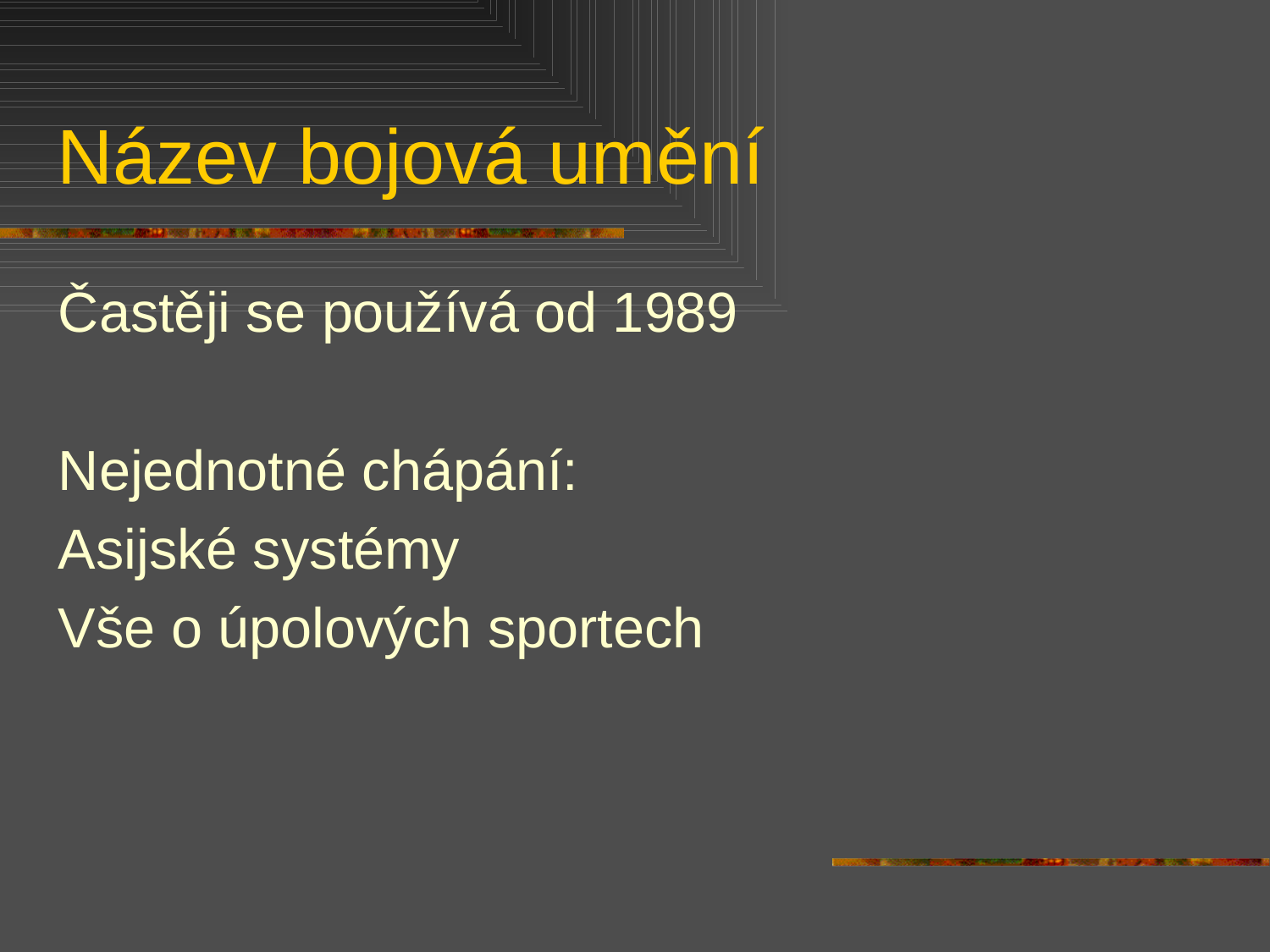

# Název bojová umění
Častěji se používá od 1989

Nejednotné chápání:
Asijské systémy
Vše o úpolových sportech